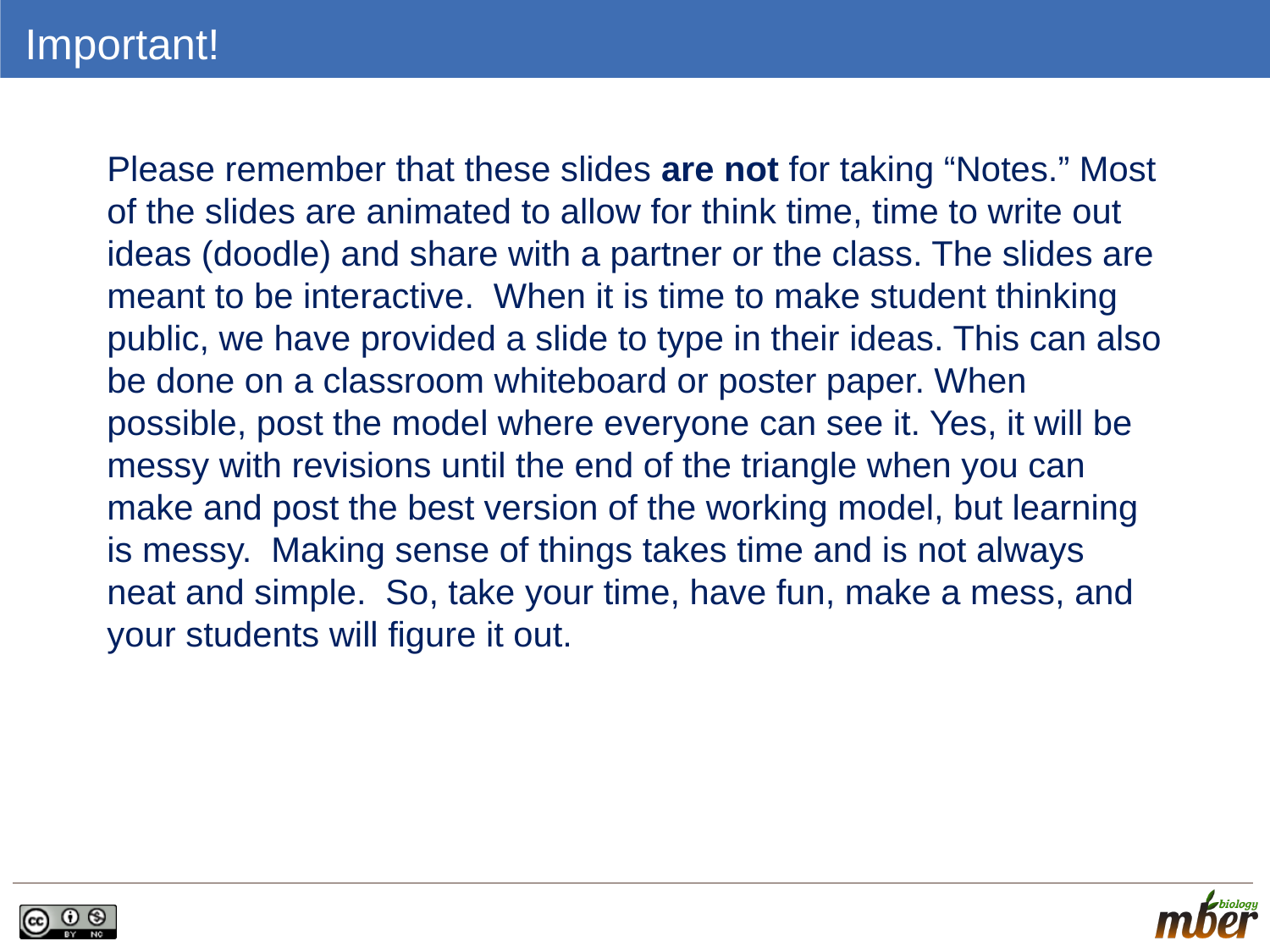

# Important!
Please remember that these slides are not for taking “Notes.” Most of the slides are animated to allow for think time, time to write out ideas (doodle) and share with a partner or the class. The slides are meant to be interactive.  When it is time to make student thinking public, we have provided a slide to type in their ideas. This can also be done on a classroom whiteboard or poster paper. When possible, post the model where everyone can see it. Yes, it will be messy with revisions until the end of the triangle when you can make and post the best version of the working model, but learning is messy.  Making sense of things takes time and is not always neat and simple.  So, take your time, have fun, make a mess, and your students will figure it out.